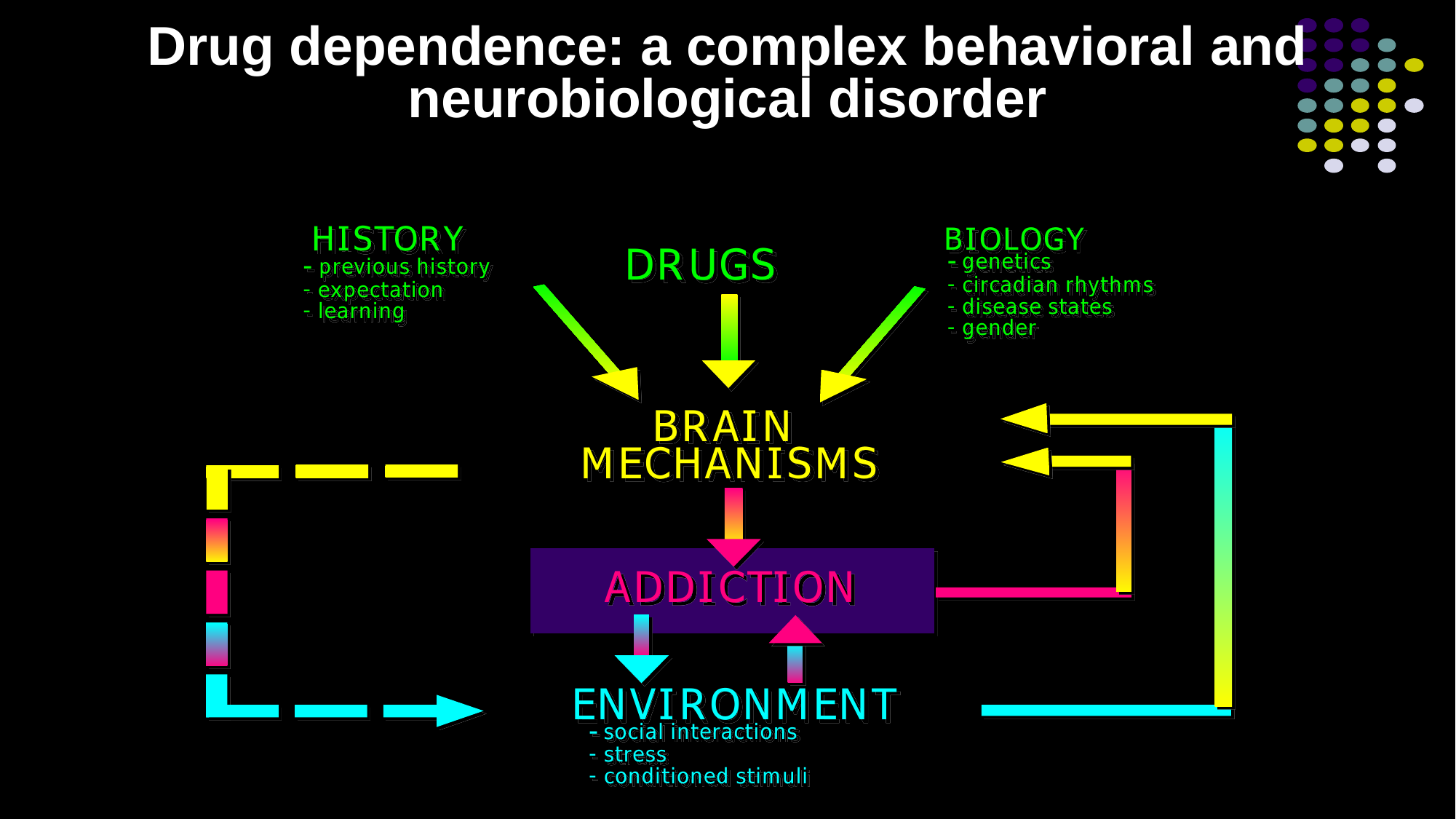

Drug dependence: a complex behavioral and neurobiological disorder
HISTORY
BIOLOGY
DRUGS
- genetics
- circadian rhythms
- disease states
- gender
- previous history
- expectation
- learning

BRAIN
MECHANISMS

ADDICTION

ENVIRONMENT

- social interactions
- stress
- conditioned stimuli